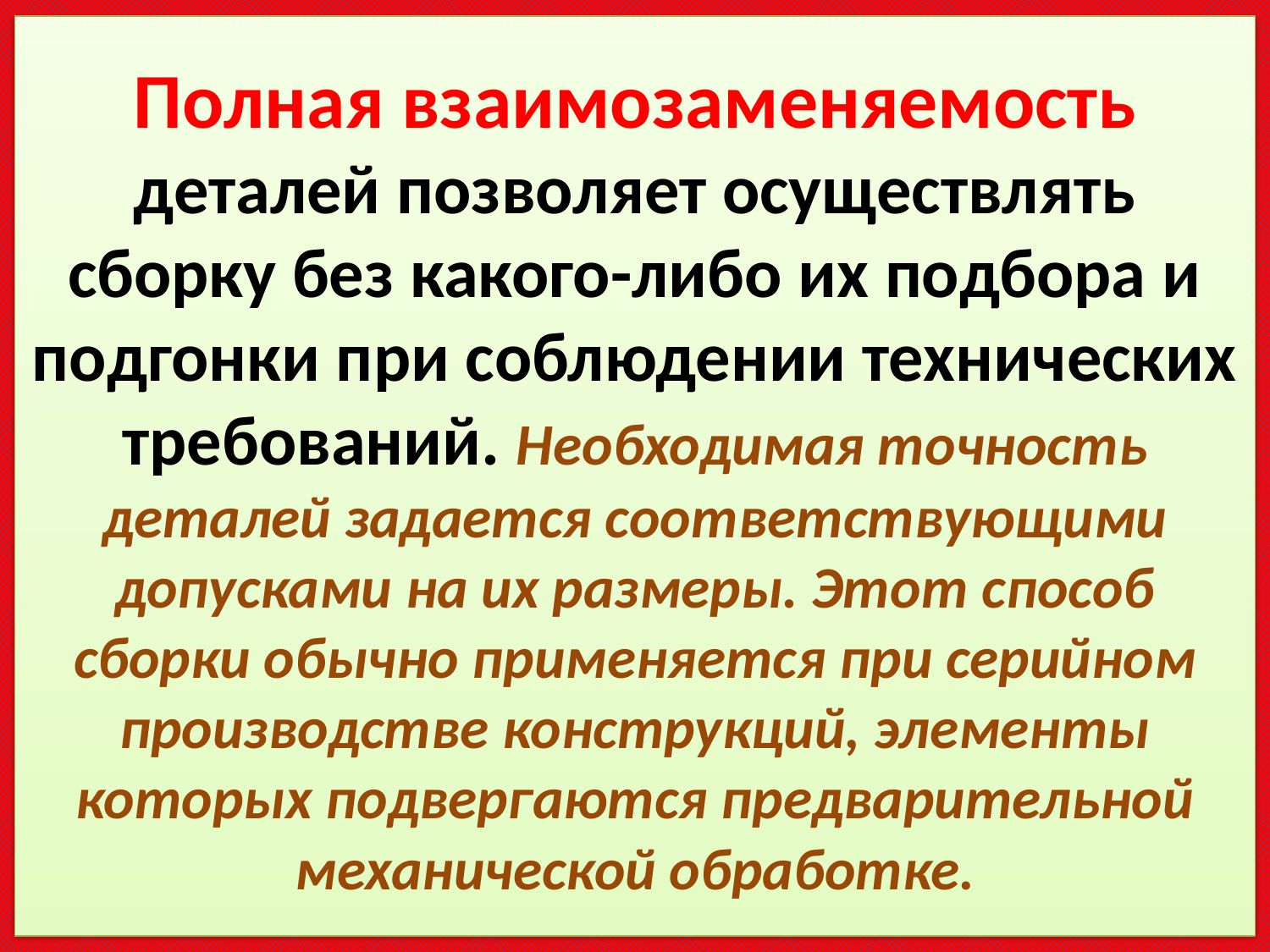

# Полная взаимозаменяемость деталей позволяет осуществлять сборку без какого-либо их подбора и подгонки при соблюдении технических требований. Необходимая точность деталей задается соответствующими допусками на их размеры. Этот способ сборки обычно применяется при серийном производстве конструкций, элементы которых подвергаются предварительной механической обработке.